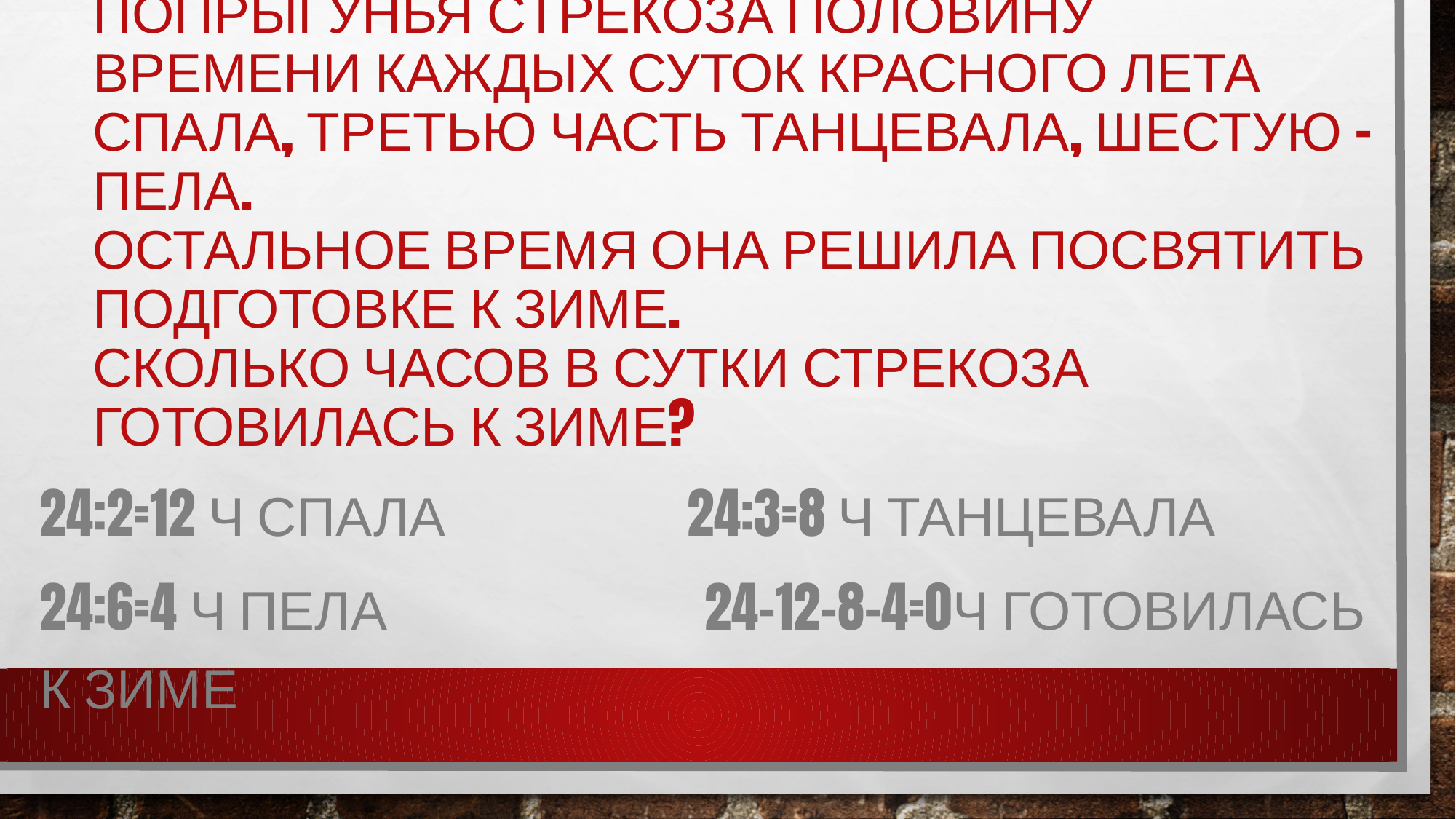

# Попрыгунья Стрекоза половину времени каждых суток красного лета спала, третью часть танцевала, шестую – пела. Остальное время она решила посвятить подготовке к зиме. Сколько часов в сутки Стрекоза готовилась к зиме?
24:2=12 ч спала                   24:3=8 ч танцевала
24:6=4 ч пела                         24-12-8-4=0ч готовилась к зиме